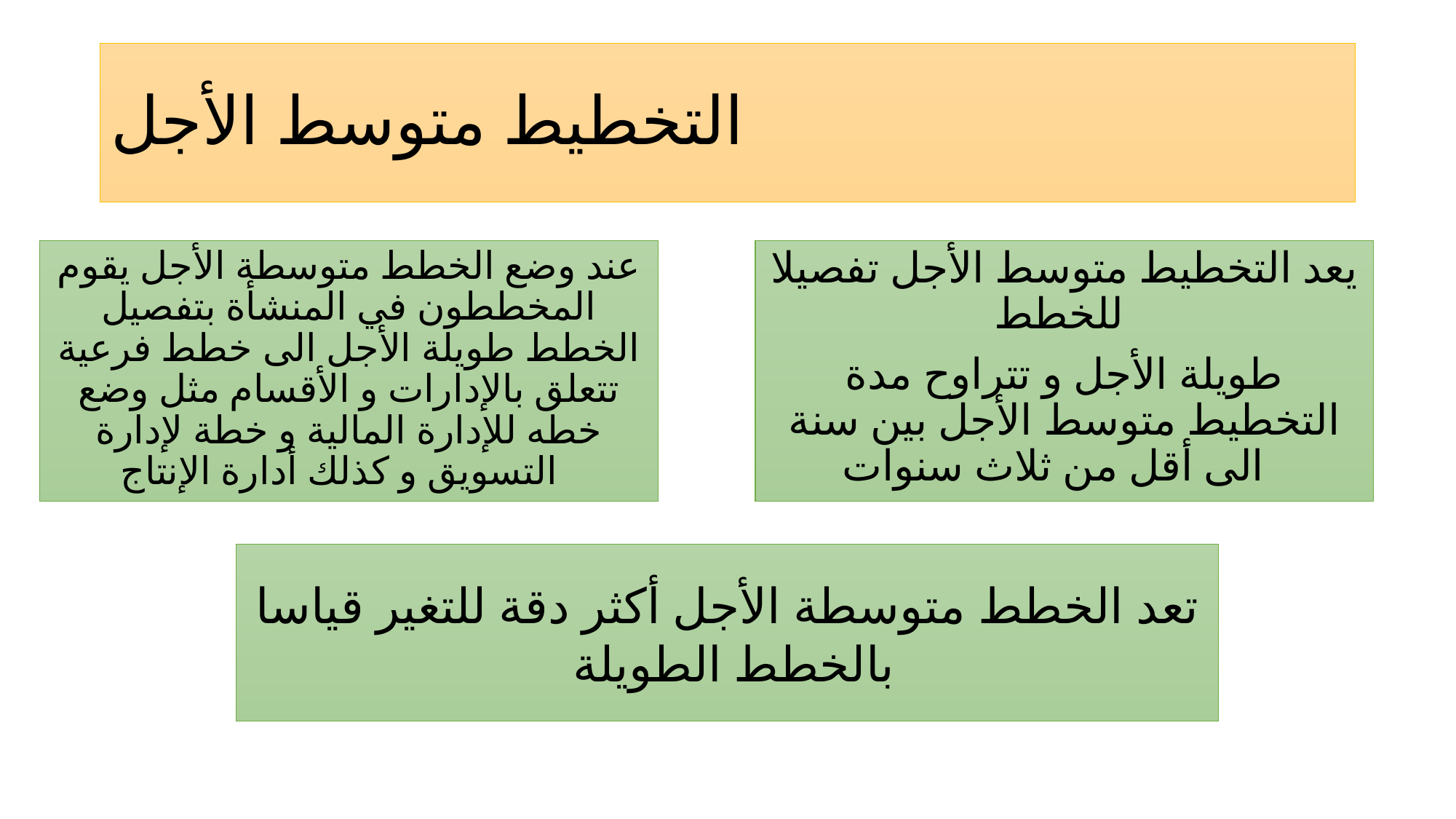

# التخطيط متوسط الأجل
عند وضع الخطط متوسطة الأجل يقوم المخططون في المنشأة بتفصيل الخطط طويلة الأجل الى خطط فرعية تتعلق بالإدارات و الأقسام مثل وضع خطه للإدارة المالية و خطة لإدارة التسويق و كذلك أدارة الإنتاج
يعد التخطيط متوسط الأجل تفصيلا للخطط
طويلة الأجل و تتراوح مدة التخطيط متوسط الأجل بين سنة الى أقل من ثلاث سنوات

تعد الخطط متوسطة الأجل أكثر دقة للتغير قياسا بالخطط الطويلة